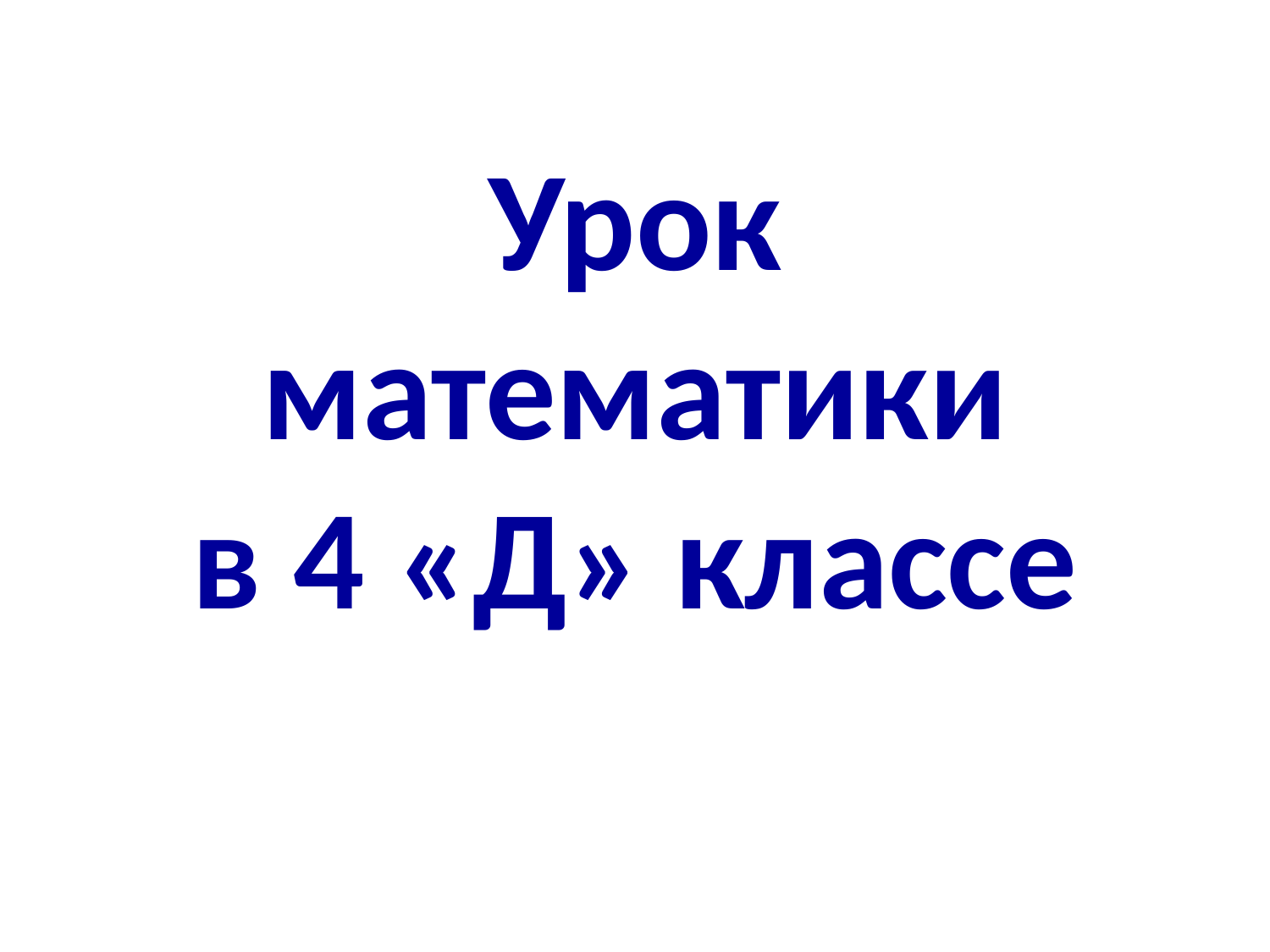

# Урок математики в 4 «Д» классе